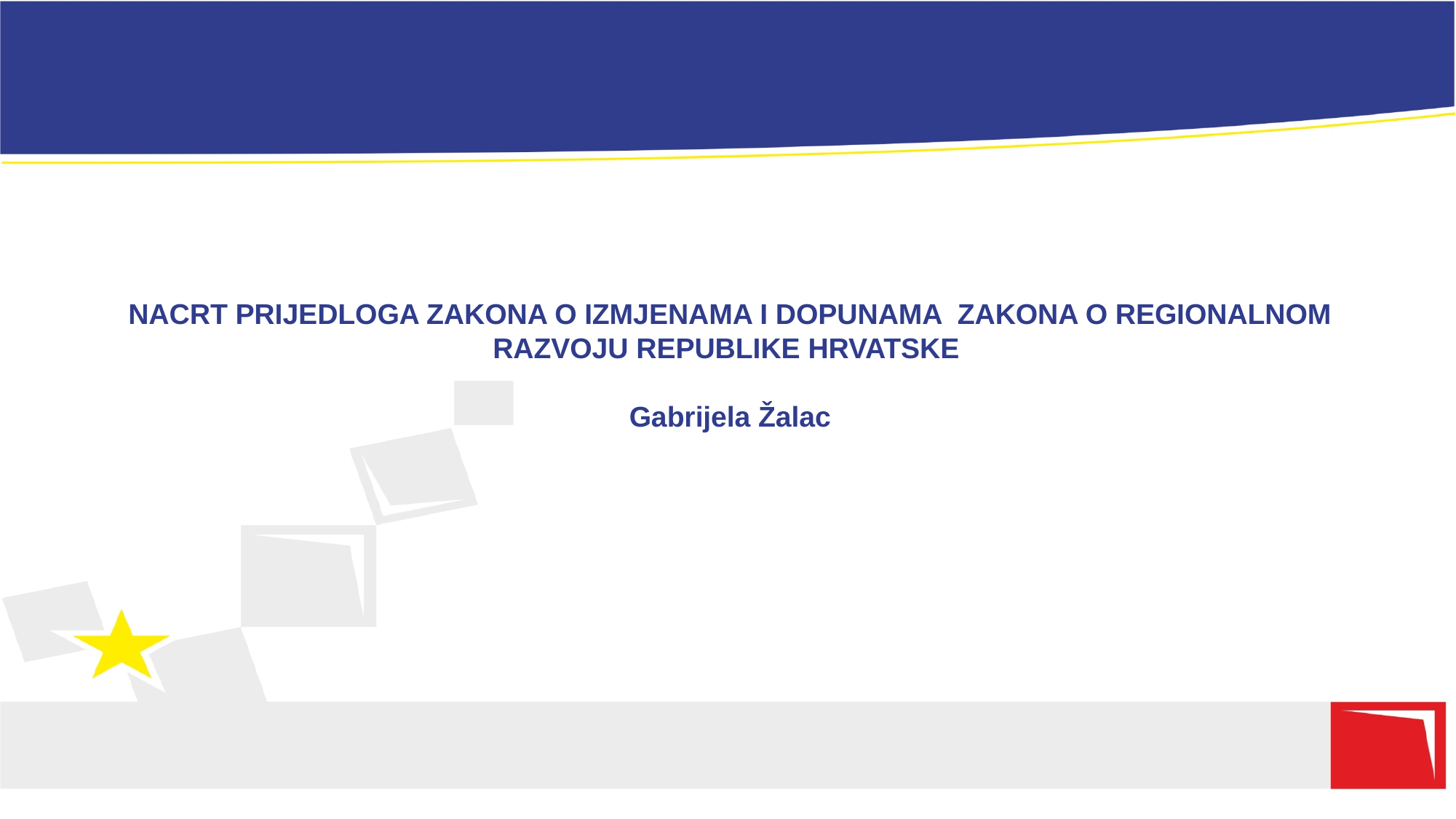

# NACRT PRIJEDLOGA ZAKONA O IZMJENAMA I DOPUNAMA  ZAKONA O REGIONALNOM RAZVOJU REPUBLIKE HRVATSKE Gabrijela Žalac